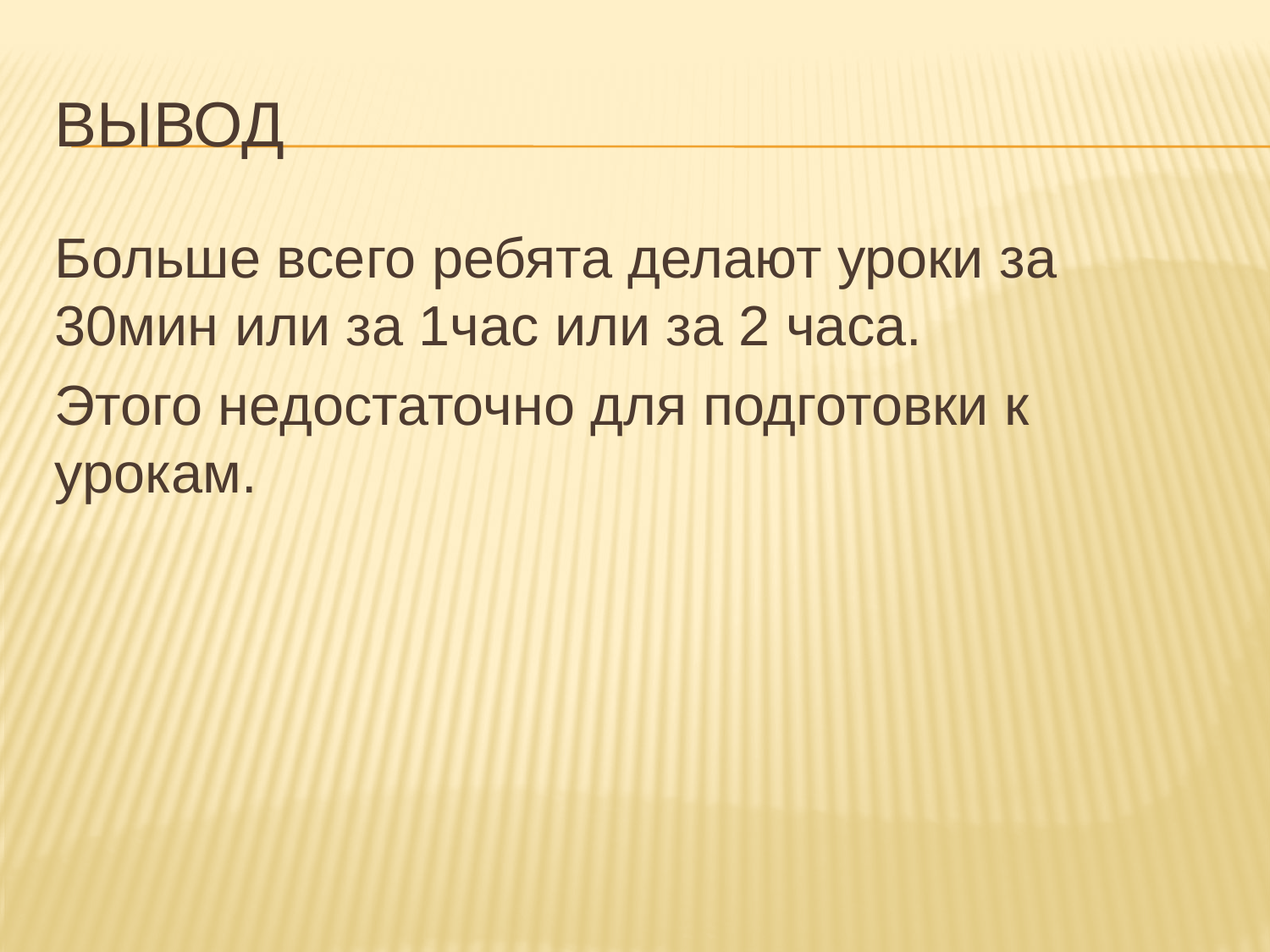

# вывод
Больше всего ребята делают уроки за 30мин или за 1час или за 2 часа.
Этого недостаточно для подготовки к урокам.